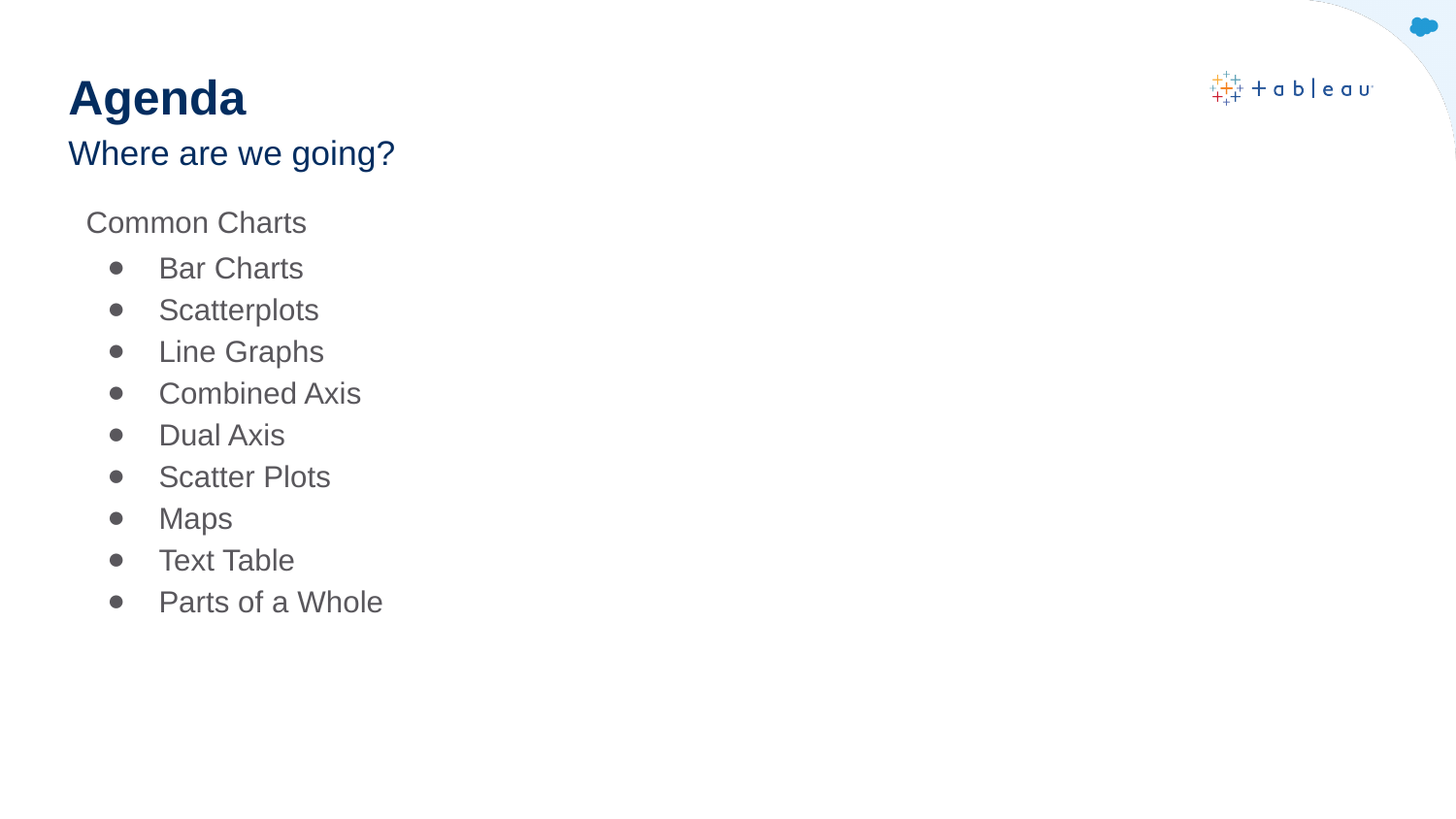

# Agenda
Where are we going?
Common Charts
Bar Charts
Scatterplots
Line Graphs
Combined Axis
Dual Axis
Scatter Plots
Maps
Text Table
Parts of a Whole